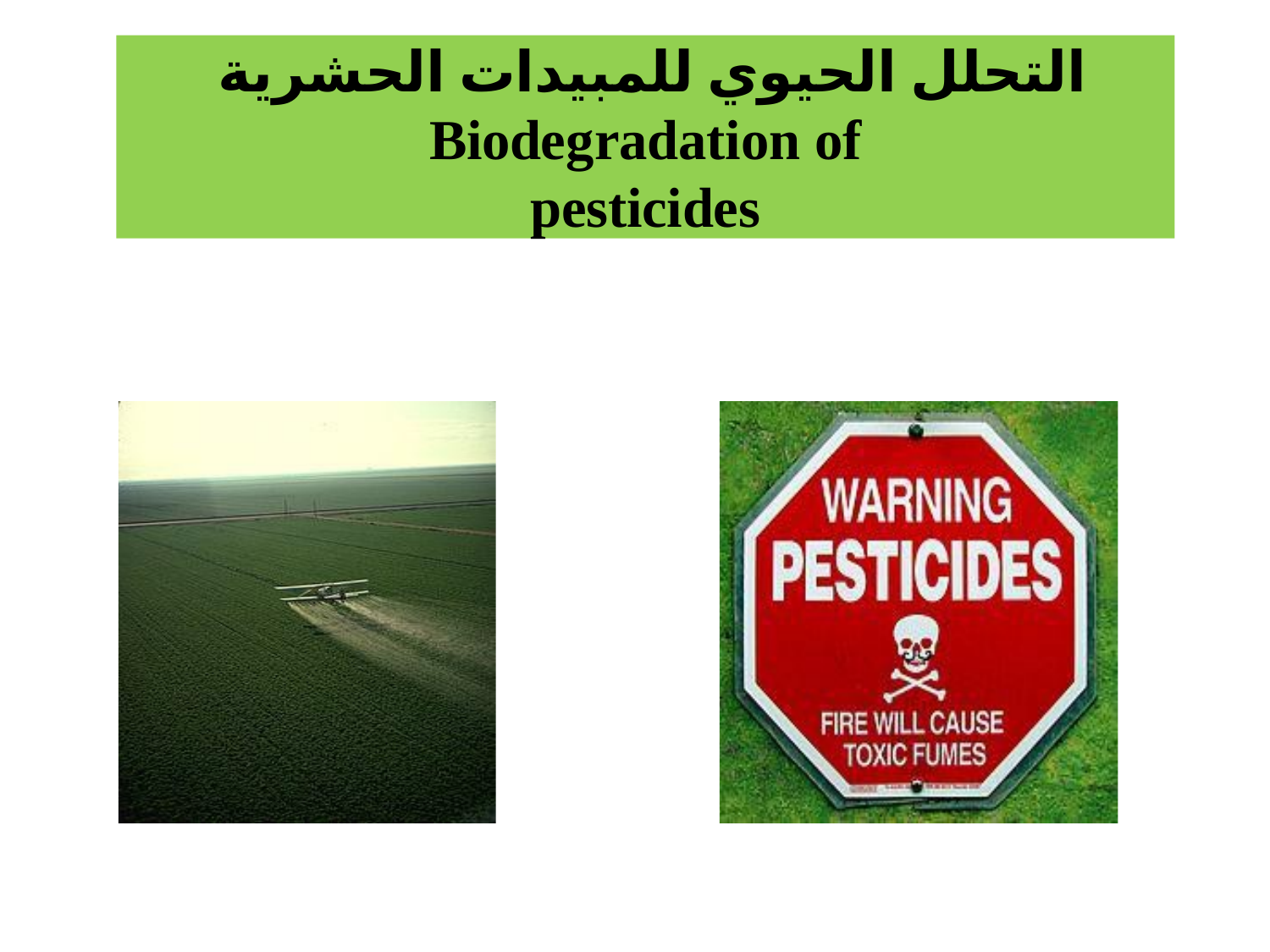

# التحلل الحيوي للمبيدات الحشرية Biodegradation of
pesticides